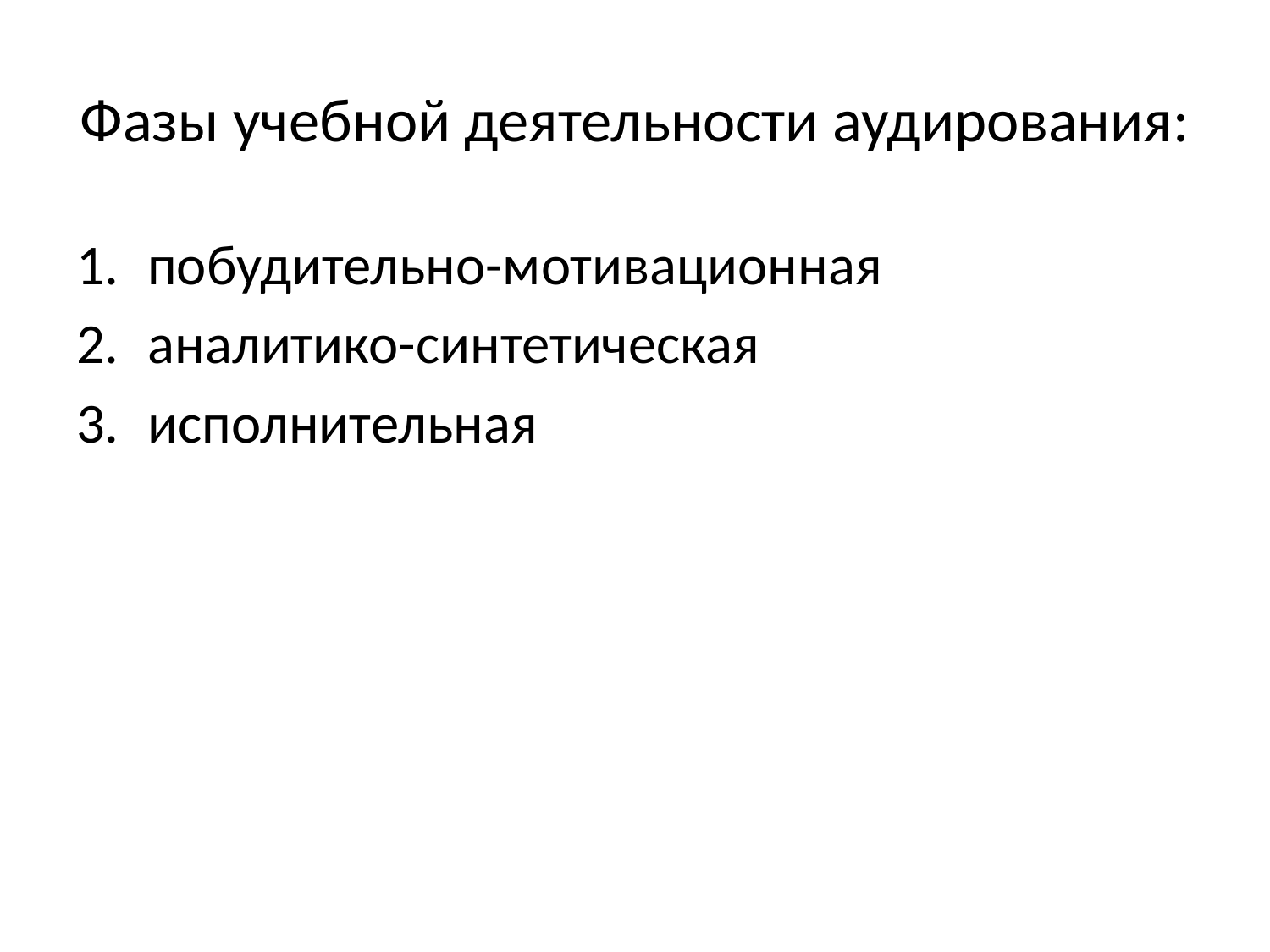

# Фазы учебной деятельности аудирования:
побудительно-мотивационная
аналитико-синтетическая
исполнительная